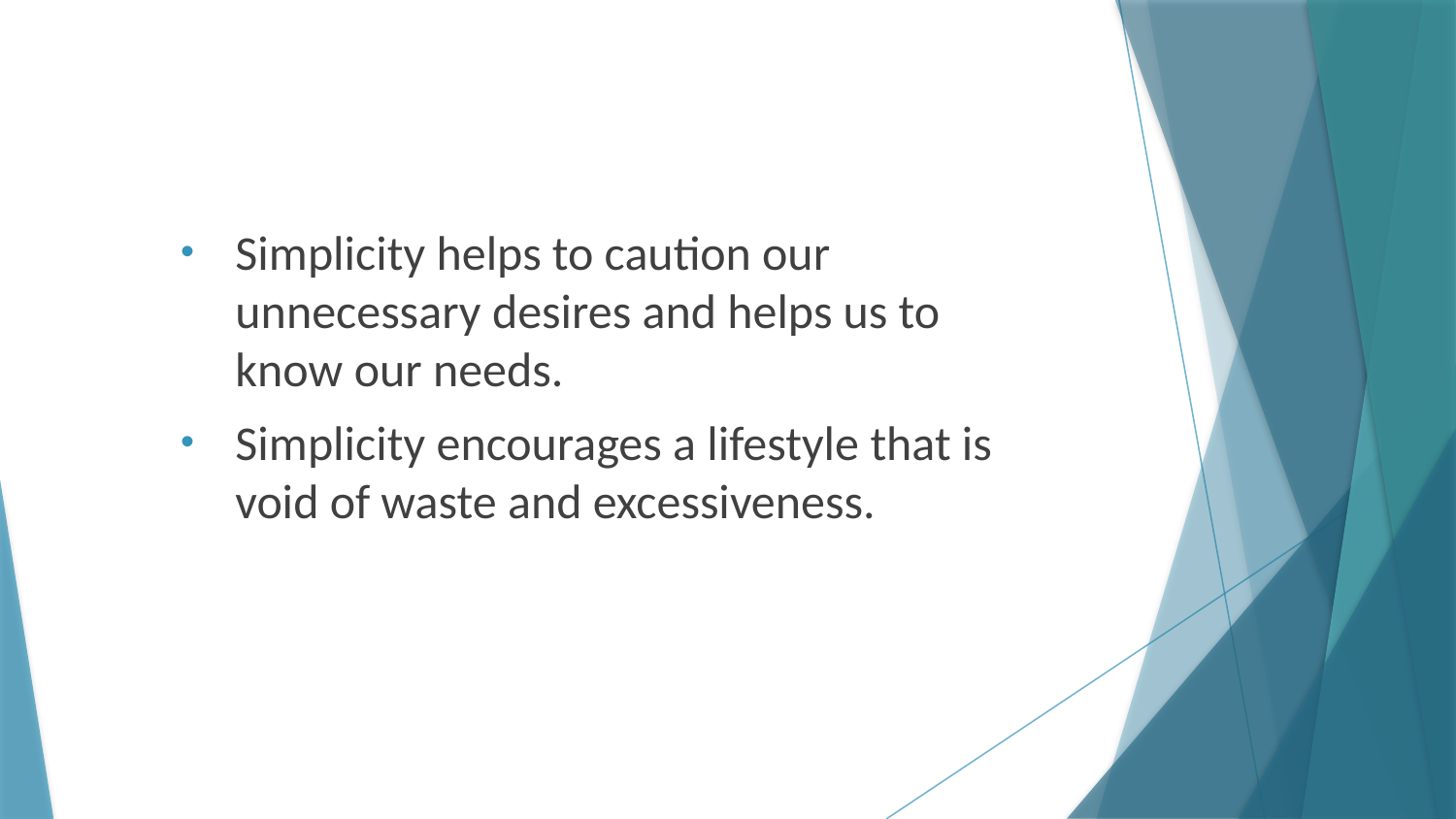

Simplicity helps to caution our unnecessary desires and helps us to know our needs.
Simplicity encourages a lifestyle that is void of waste and excessiveness.